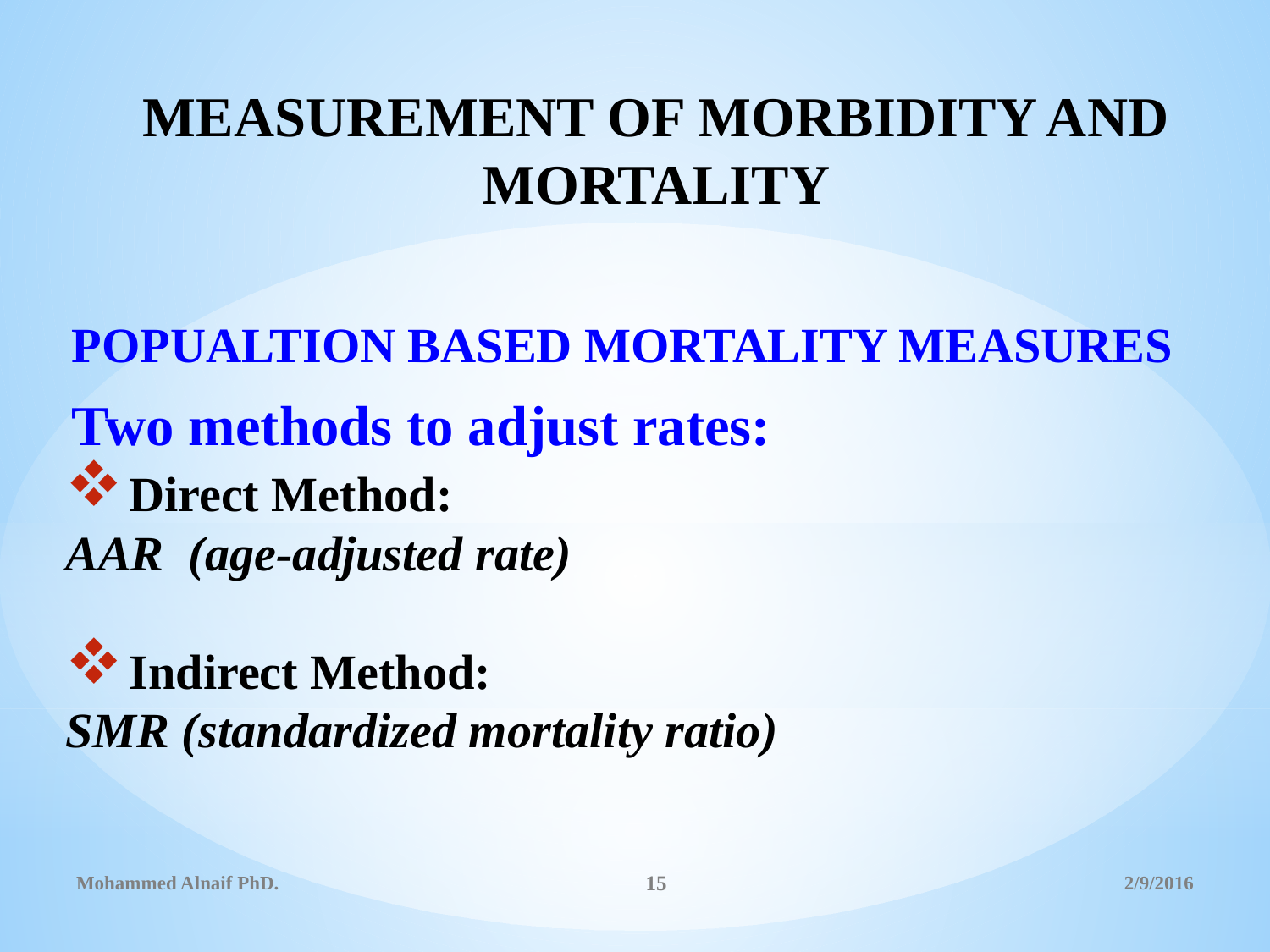

# MEASUREMENT OF MORBIDITY AND MORTALITY
POPUALTION BASED MORTALITY MEASURES
Two methods to adjust rates:
Direct Method:
AAR  (age-adjusted rate)

Indirect Method:
SMR (standardized mortality ratio)
Mohammed Alnaif PhD.
15
2/9/2016